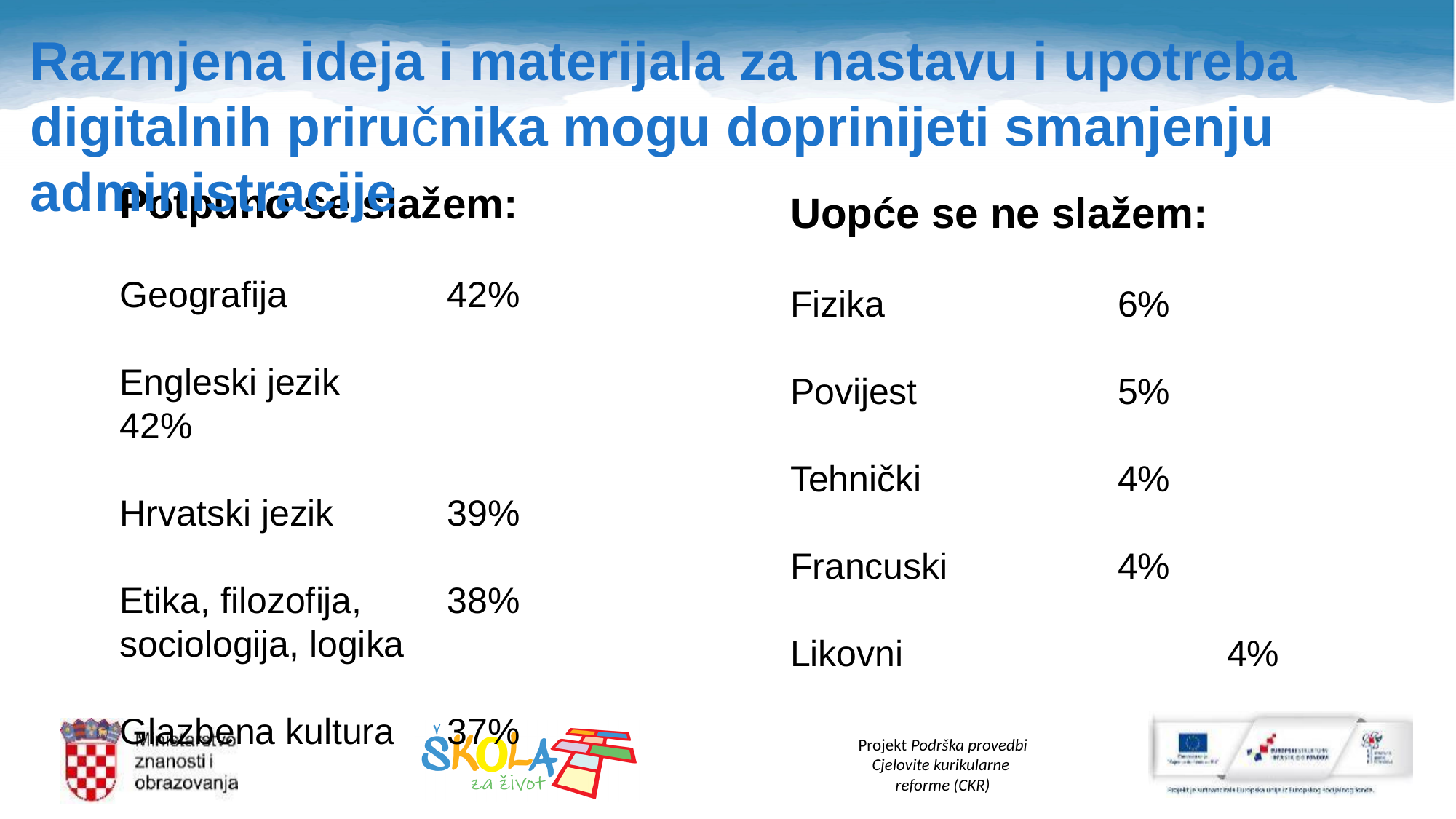

Razmjena ideja i materijala za nastavu i upotreba digitalnih priručnika mogu doprinijeti smanjenju administracije
Potpuno se slažem:

Geografija		42%

Engleski jezik		42%

Hrvatski jezik		39%

Etika, filozofija,	38%
sociologija, logika

Glazbena kultura	37%
Uopće se ne slažem:

Fizika			6%

Povijest		5%

Tehnički		4%

Francuski		4%

Likovni			4%